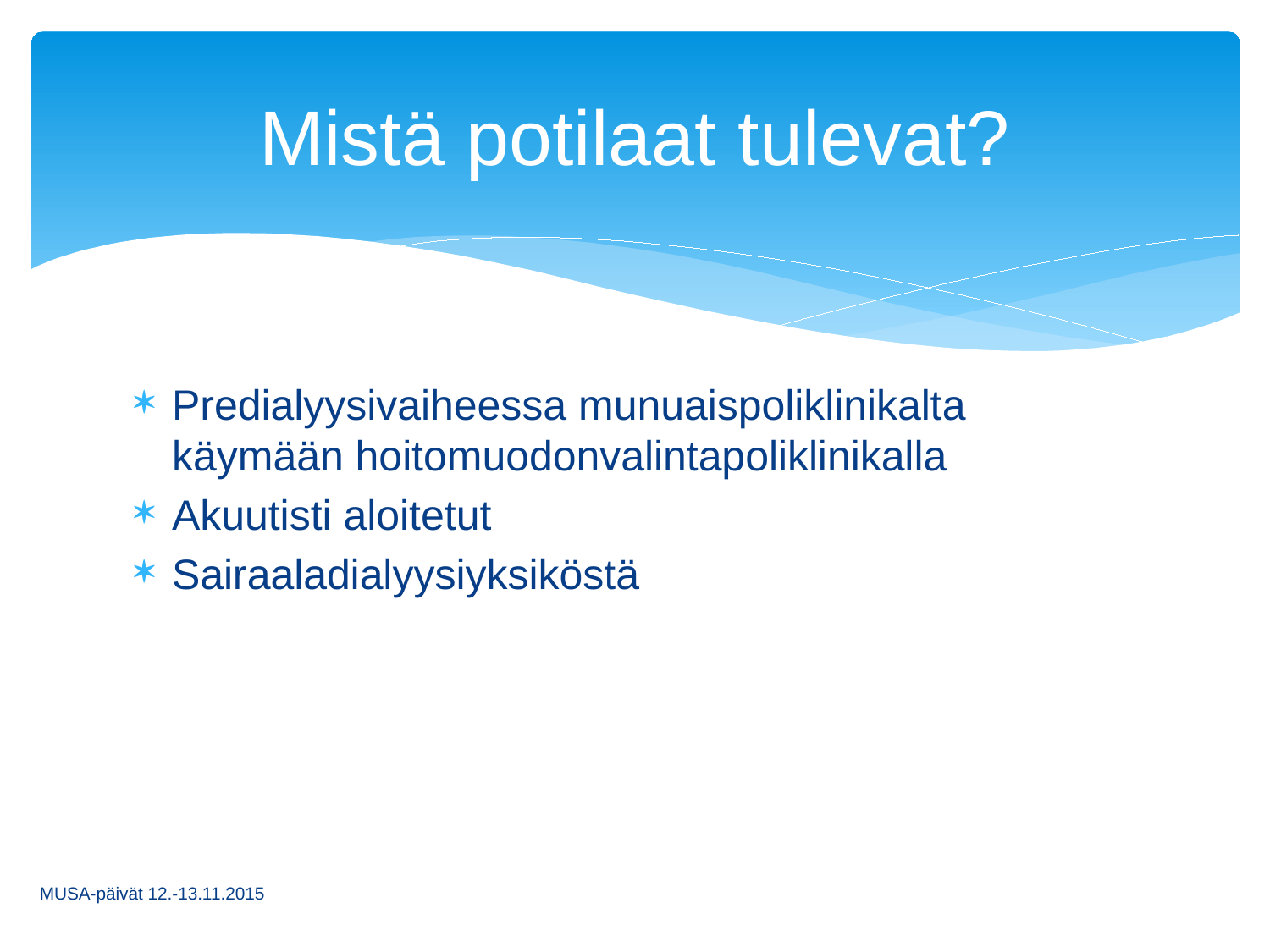

# Mistä potilaat tulevat?
Predialyysivaiheessa munuaispoliklinikalta käymään hoitomuodonvalintapoliklinikalla
Akuutisti aloitetut
Sairaaladialyysiyksiköstä

MUSA-päivät 12.-13.11.2015